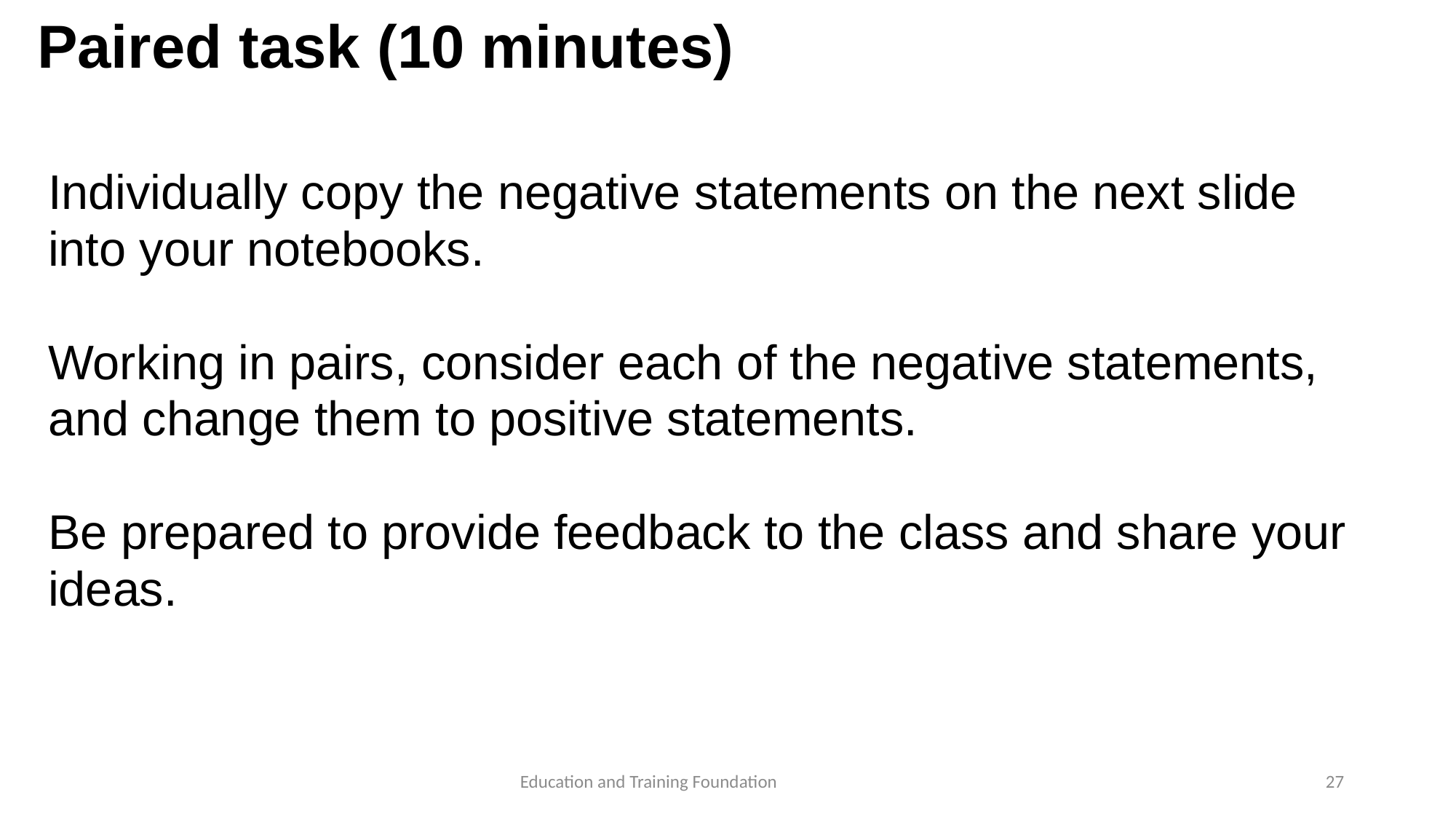

# Paired task (10 minutes)
Individually copy the negative statements on the next slide into your notebooks.

Working in pairs, consider each of the negative statements, and change them to positive statements.

Be prepared to provide feedback to the class and share your ideas.
27
Education and Training Foundation